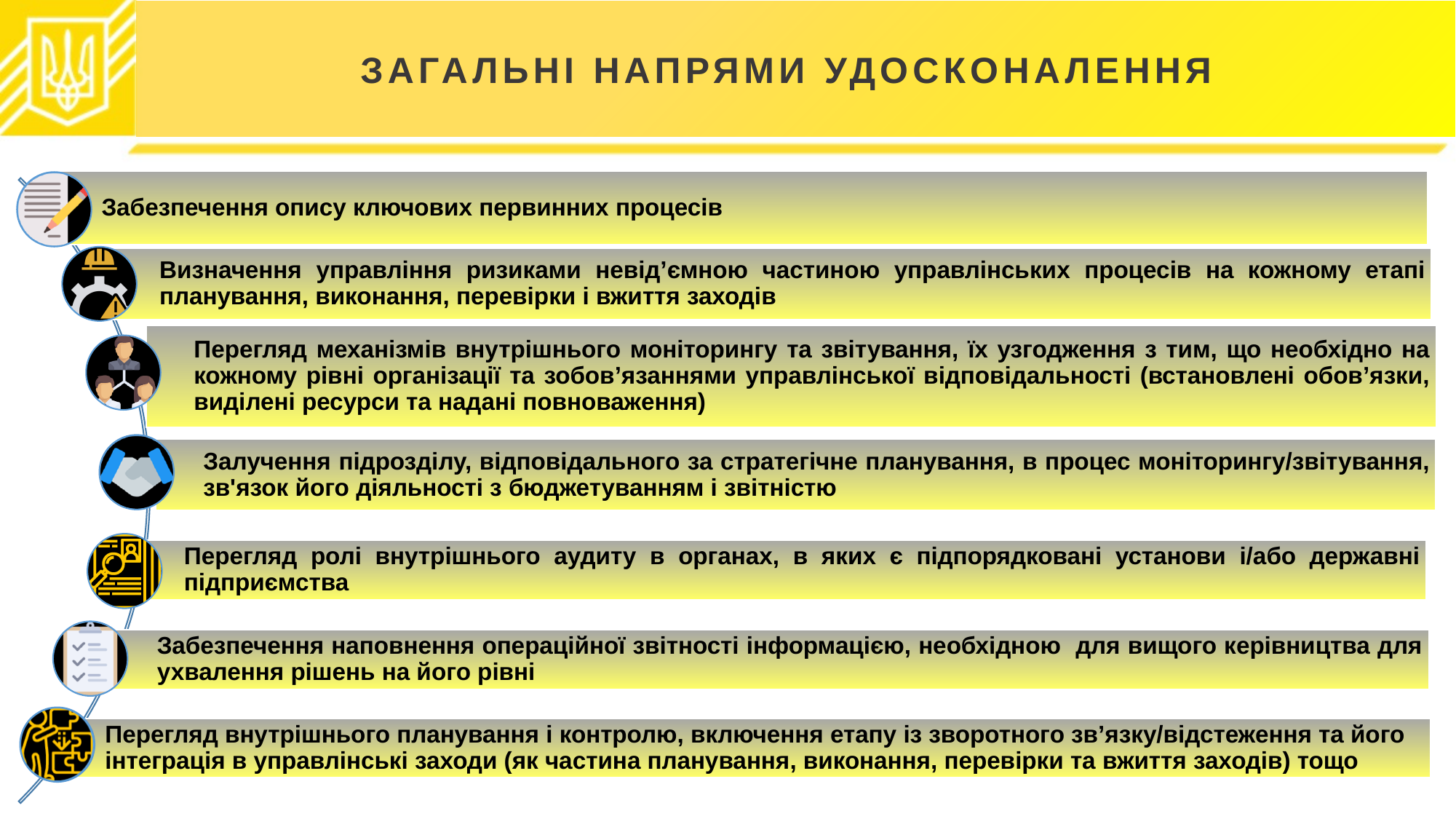

# ЗАГАЛЬНІ НАПРЯМИ УДОСКОНАЛЕННЯ
Забезпечення опису ключових первинних процесів
Визначення управління ризиками невід’ємною частиною управлінських процесів на кожному етапі планування, виконання, перевірки і вжиття заходів
Перегляд механізмів внутрішнього моніторингу та звітування, їх узгодження з тим, що необхідно на кожному рівні організації та зобов’язаннями управлінської відповідальності (встановлені обов’язки, виділені ресурси та надані повноваження)
Залучення підрозділу, відповідального за стратегічне планування, в процес моніторингу/звітування, зв'язок його діяльності з бюджетуванням і звітністю
Перегляд ролі внутрішнього аудиту в органах, в яких є підпорядковані установи і/або державні підприємства
Забезпечення наповнення операційної звітності інформацією, необхідною  для вищого керівництва для ухвалення рішень на його рівні
Перегляд внутрішнього планування і контролю, включення етапу із зворотного зв’язку/відстеження та його інтеграція в управлінські заходи (як частина планування, виконання, перевірки та вжиття заходів) тощо